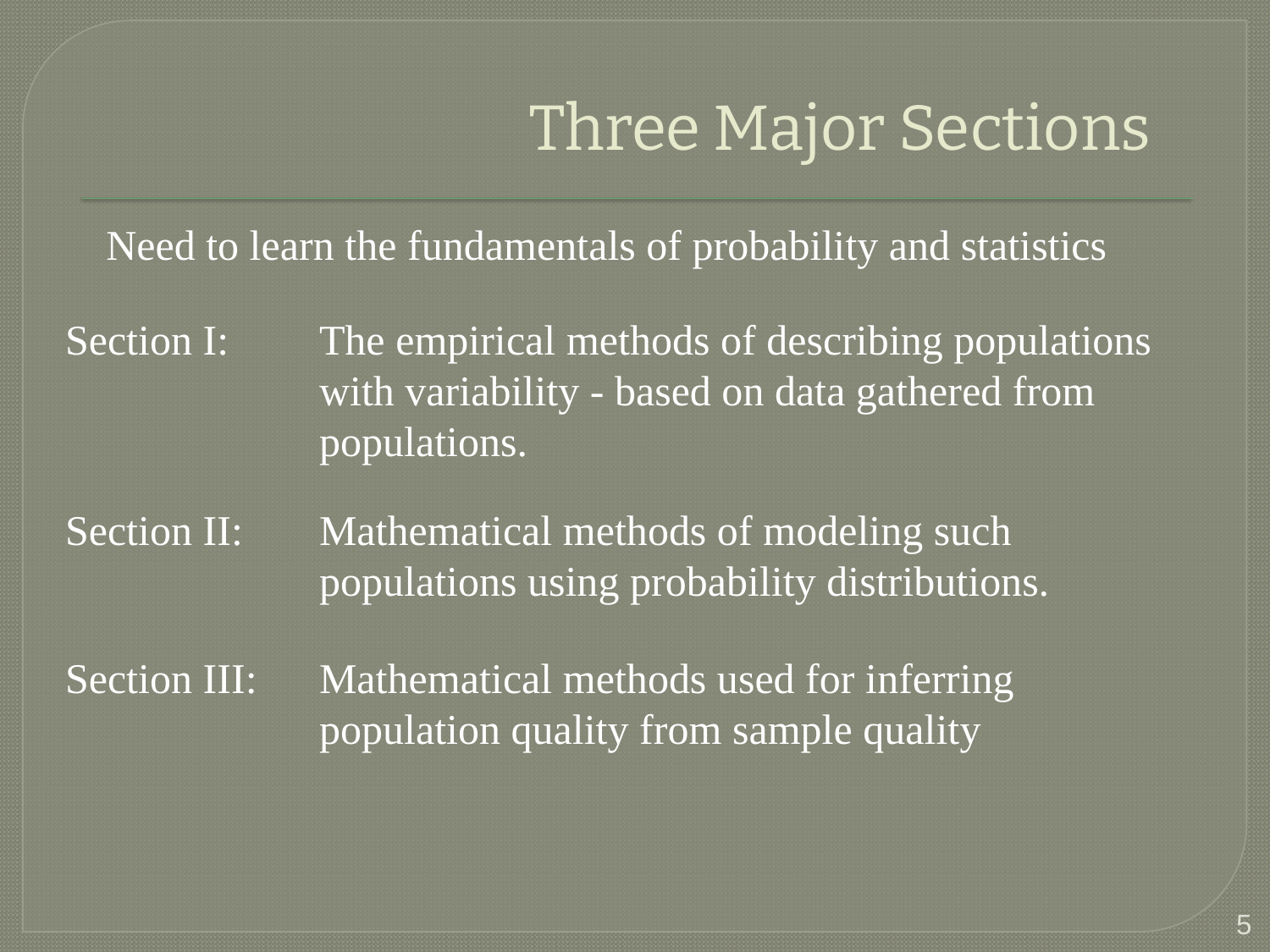

# Three Major Sections
Need to learn the fundamentals of probability and statistics
Section I: 	The empirical methods of describing populations
		with variability - based on data gathered from 		populations.
Section II: 	Mathematical methods of modeling such
		populations using probability distributions.
Section III: 	Mathematical methods used for inferring 			population quality from sample quality
5